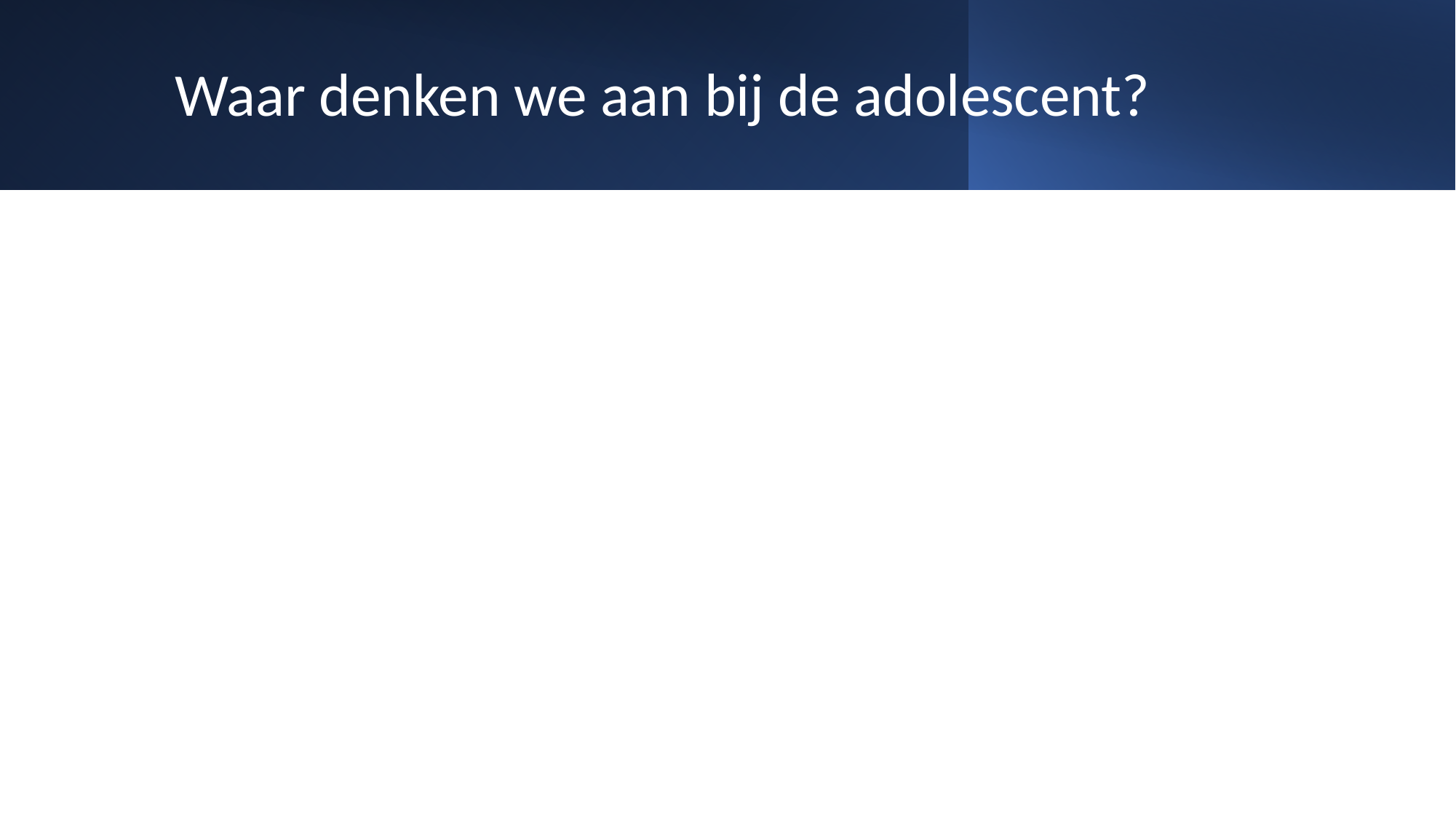

# Waar denken we aan bij de adolescent?